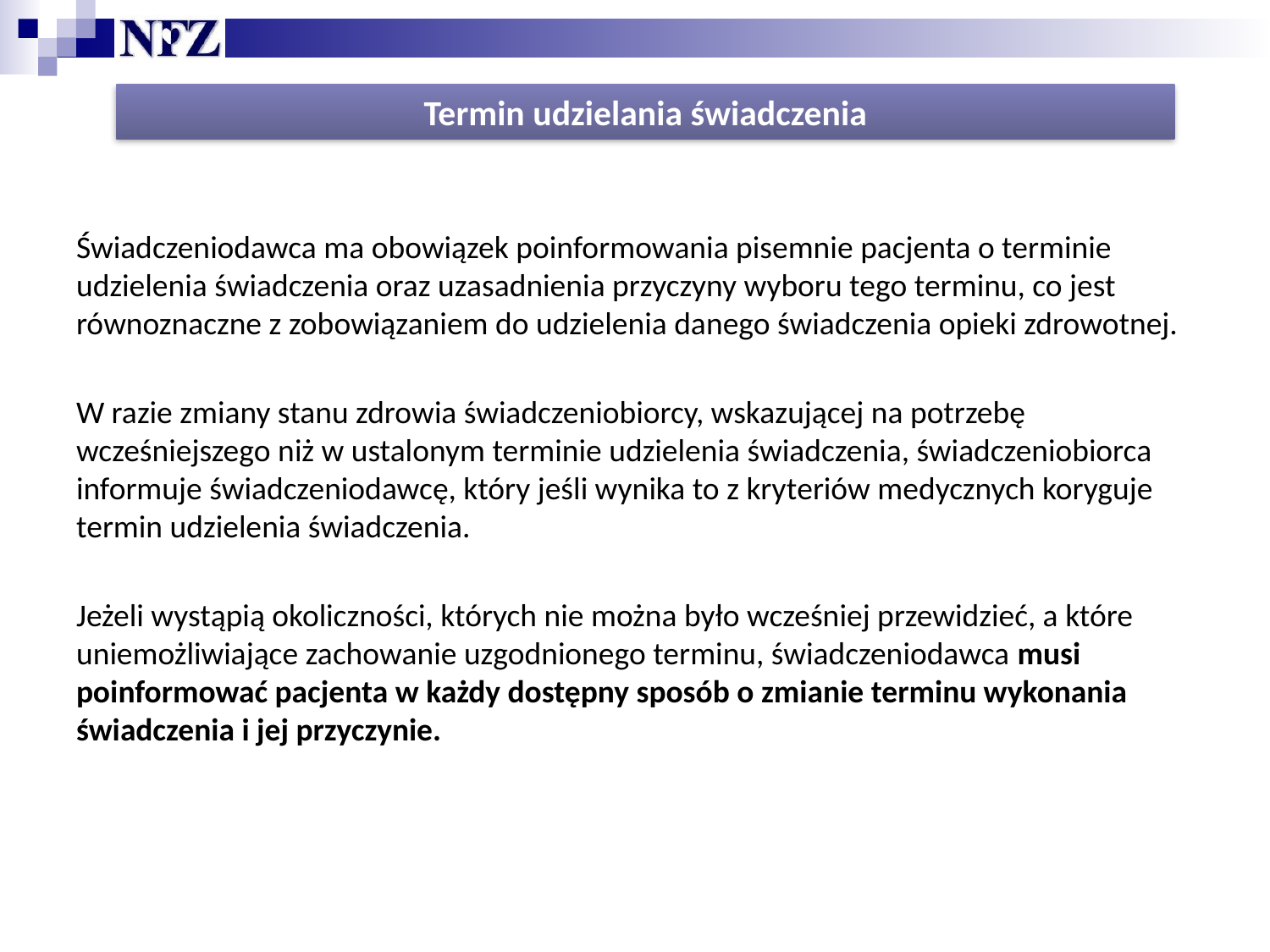

Termin udzielania świadczenia
Świadczeniodawca ma obowiązek poinformowania pisemnie pacjenta o terminie udzielenia świadczenia oraz uzasadnienia przyczyny wyboru tego terminu, co jest równoznaczne z zobowiązaniem do udzielenia danego świadczenia opieki zdrowotnej.

W razie zmiany stanu zdrowia świadczeniobiorcy, wskazującej na potrzebę wcześniejszego niż w ustalonym terminie udzielenia świadczenia, świadczeniobiorca informuje świadczeniodawcę, który jeśli wynika to z kryteriów medycznych koryguje termin udzielenia świadczenia.

Jeżeli wystąpią okoliczności, których nie można było wcześniej przewidzieć, a które uniemożliwiające zachowanie uzgodnionego terminu, świadczeniodawca musi poinformować pacjenta w każdy dostępny sposób o zmianie terminu wykonania świadczenia i jej przyczynie.